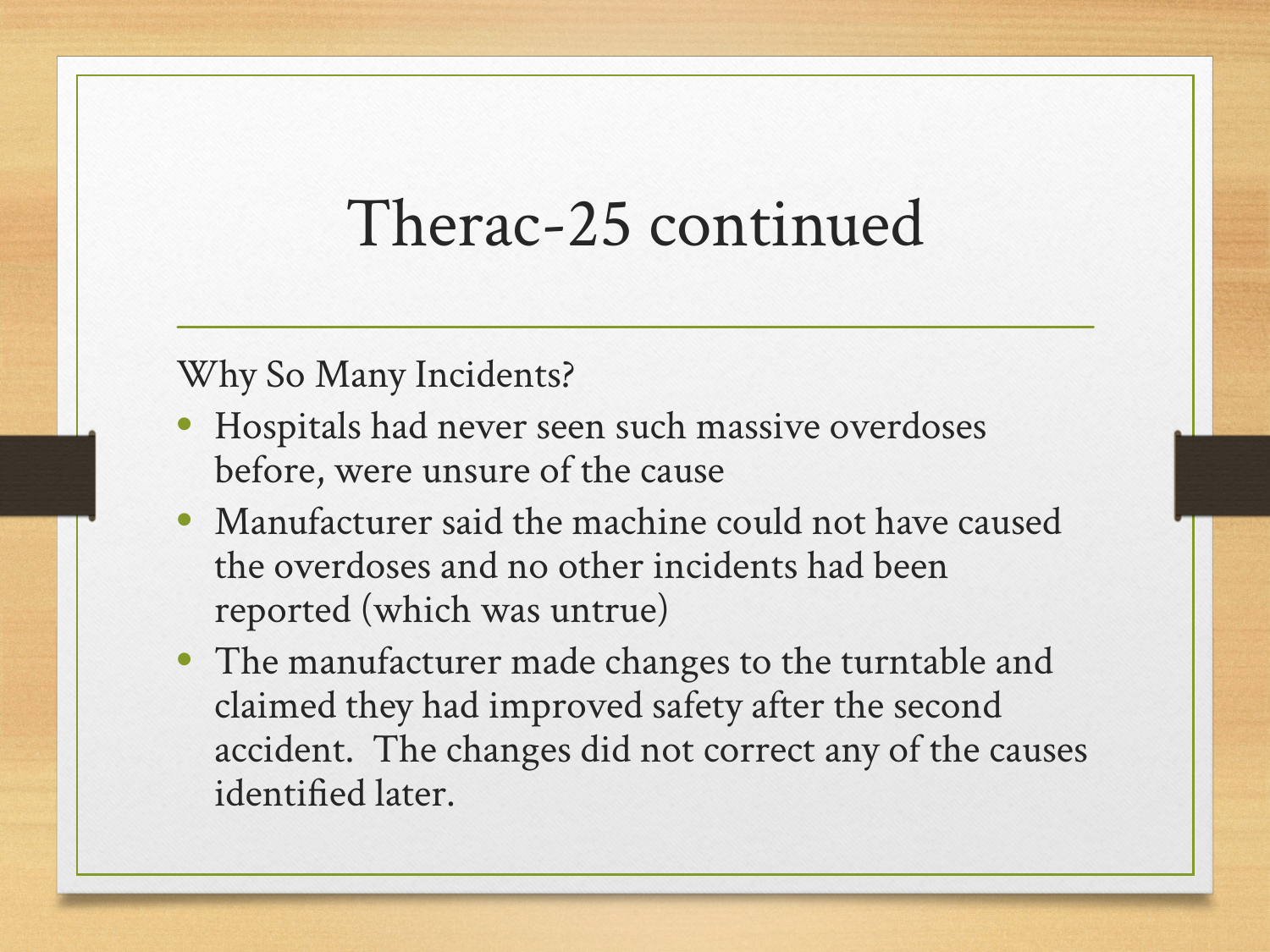

# Therac-25 continued
Why So Many Incidents?
Hospitals had never seen such massive overdoses before, were unsure of the cause
Manufacturer said the machine could not have caused the overdoses and no other incidents had been reported (which was untrue)
The manufacturer made changes to the turntable and claimed they had improved safety after the second accident.  The changes did not correct any of the causes identified later.